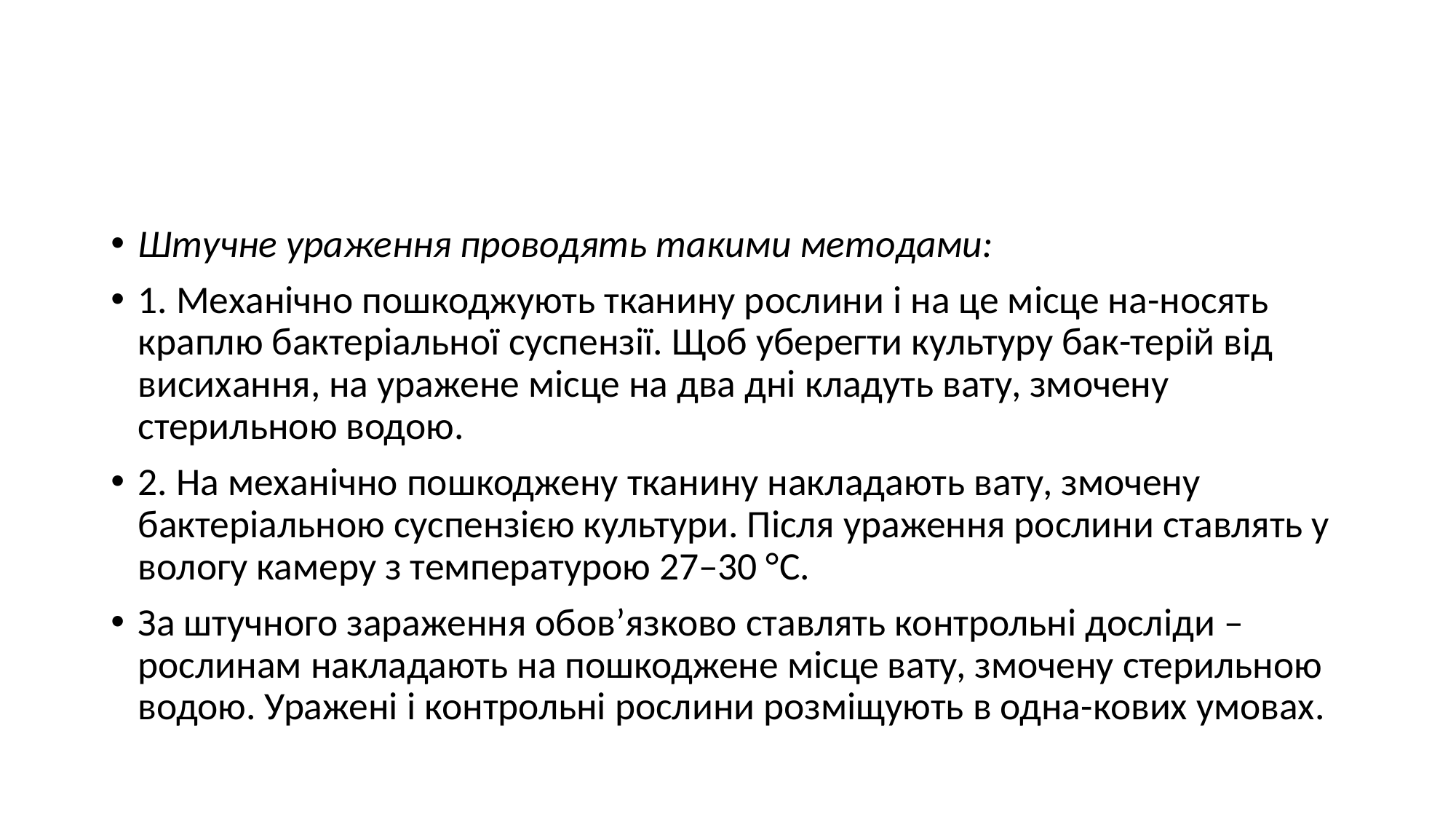

#
Штучне ураження проводять такими методами:
1. Механічно пошкоджують тканину рослини і на це місце на-носять краплю бактеріальної суспензії. Щоб уберегти культуру бак-терій від висихання, на уражене місце на два дні кладуть вату, змочену стерильною водою.
2. На механічно пошкоджену тканину накладають вату, змочену бактеріальною суспензією культури. Після ураження рослини ставлять у вологу камеру з температурою 27–30 °С.
За штучного зараження обов’язково ставлять контрольні досліди – рослинам накладають на пошкоджене місце вату, змочену стерильною водою. Уражені і контрольні рослини розміщують в одна-кових умовах.